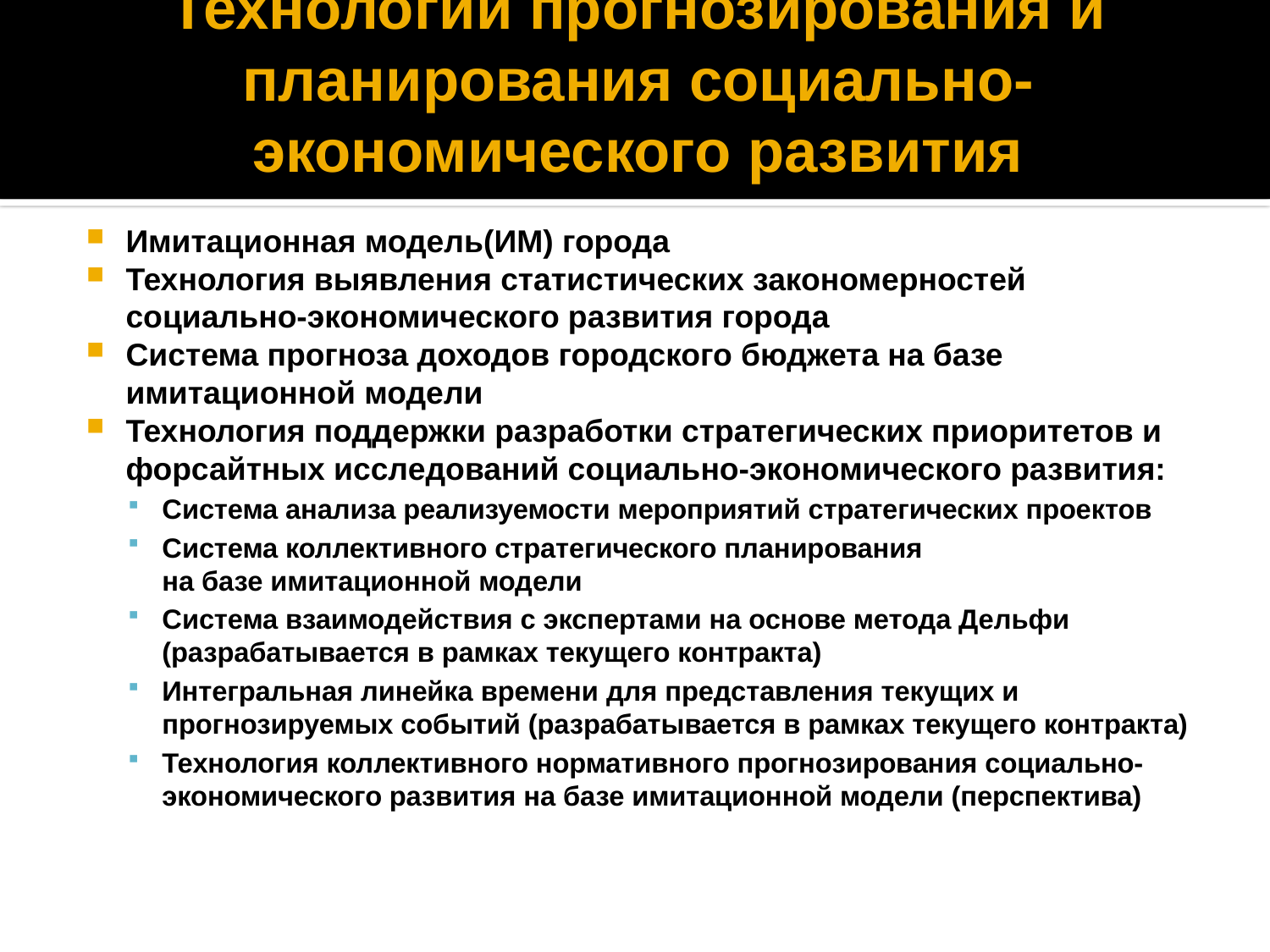

# Технологии прогнозирования и планирования социально-экономического развития
Имитационная модель(ИМ) города
Технология выявления статистических закономерностей социально-экономического развития города
Система прогноза доходов городского бюджета на базе имитационной модели
Технология поддержки разработки стратегических приоритетов и  форсайтных исследований социально-экономического развития:
Система анализа реализуемости мероприятий стратегических проектов
Система коллективного стратегического планирования
на базе имитационной модели
Система взаимодействия с экспертами на основе метода Дельфи (разрабатывается в рамках текущего контракта)
Интегральная линейка времени для представления текущих и прогнозируемых событий (разрабатывается в рамках текущего контракта)
Технология коллективного нормативного прогнозирования социально-экономического развития на базе имитационной модели (перспектива)